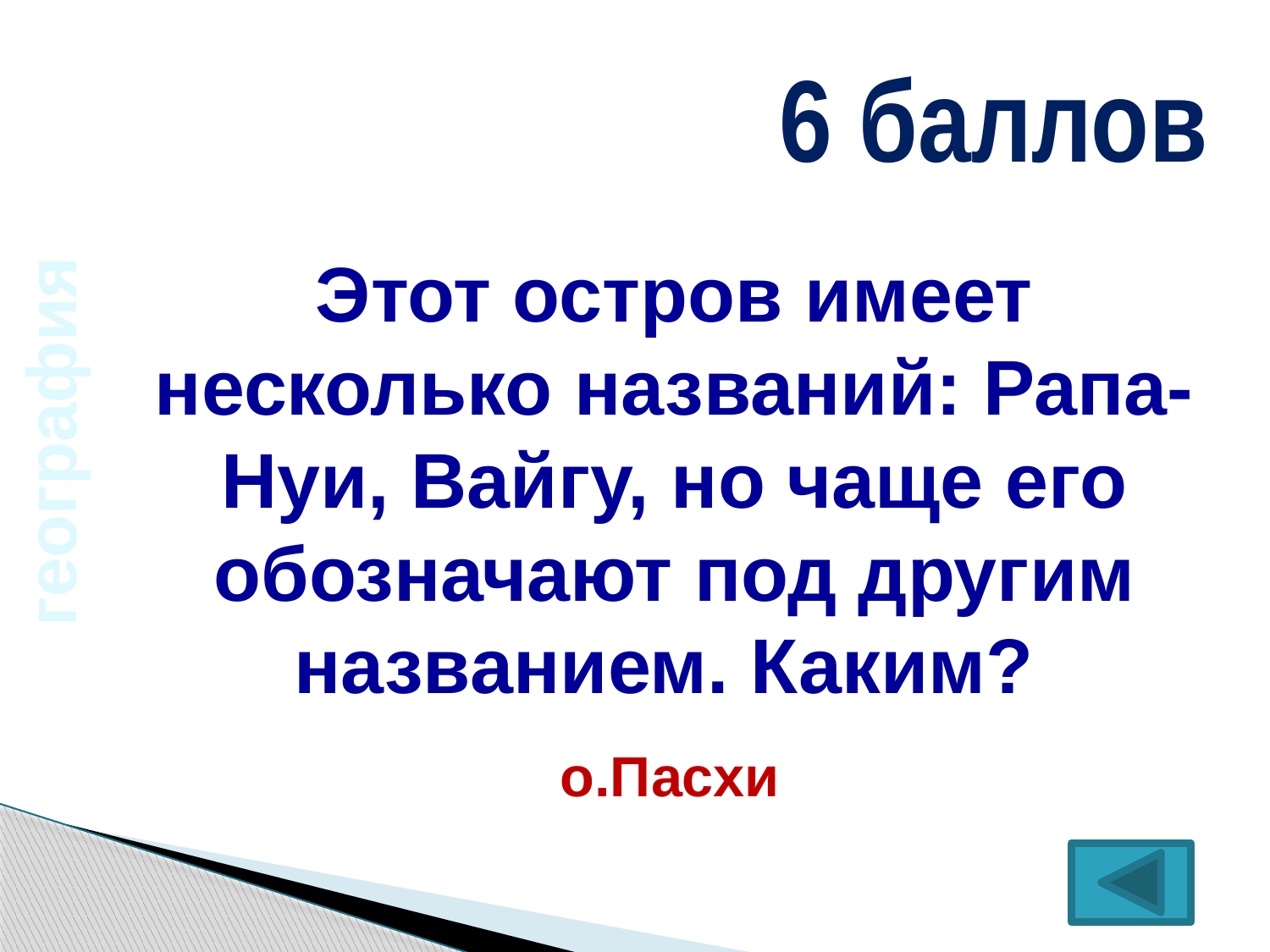

6 баллов
Этот остров имеет несколько названий: Рапа-Нуи, Вайгу, но чаще его обозначают под другим названием. Каким?
география
о.Пасхи